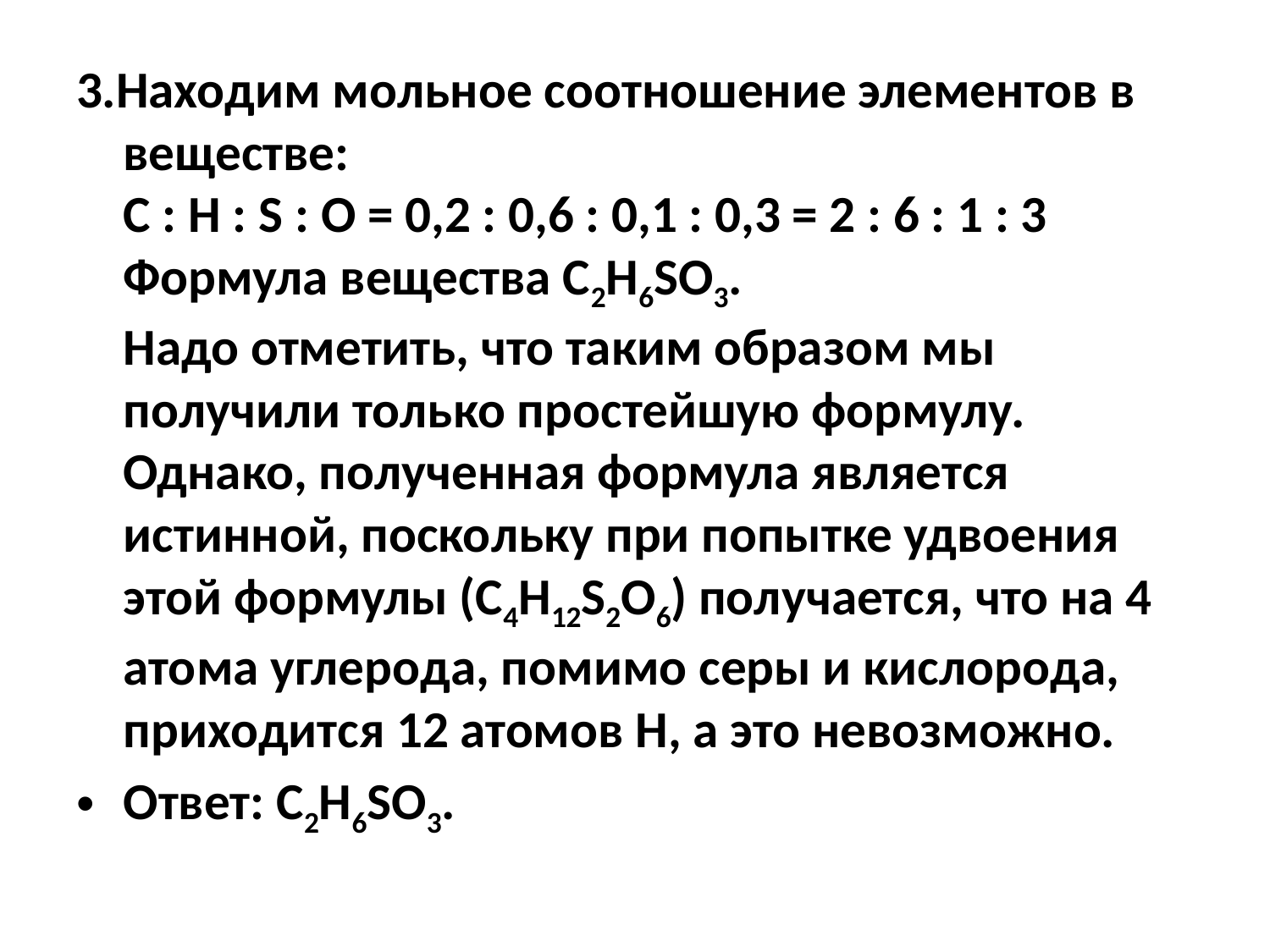

3.Находим мольное соотношение элементов в веществе:
C : H : S : O = 0,2 : 0,6 : 0,1 : 0,3 = 2 : 6 : 1 : 3
Формула вещества C2H6SO3.
Надо отметить, что таким образом мы получили только простейшую формулу.
Однако, полученная формула является истинной, поскольку при попытке удвоения этой формулы (С4Н12S2O6) получается, что на 4 атома углерода, помимо серы и кислорода, приходится 12 атомов Н, а это невозможно.
Ответ: C2H6SO3.